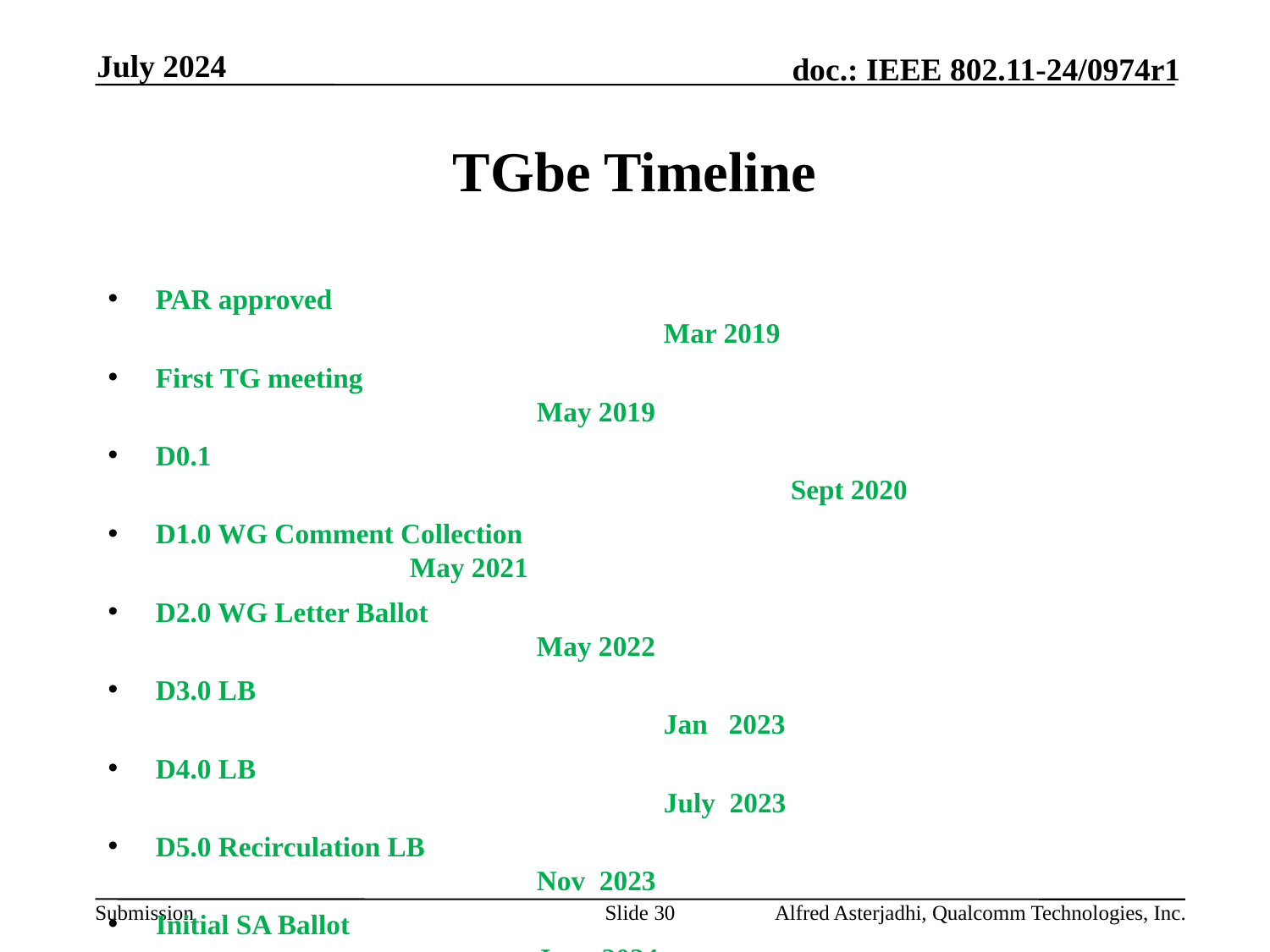

July 2024
# TGbe Timeline
PAR approved										Mar 2019
First TG meeting									May 2019
D0.1 												Sept 2020
D1.0 WG Comment Collection							May 2021
D2.0 WG Letter Ballot								May 2022
D3.0 LB 											Jan   2023
D4.0 LB 											July  2023
D5.0 Recirculation LB 								Nov  2023
Initial SA Ballot 									Jan   2024
Final 802.11 WG approval								Sept  2024
802 EC approval									Sept  2024
RevCom and SASB approval							Dec   2024

Slide 30
Alfred Asterjadhi, Qualcomm Technologies, Inc.